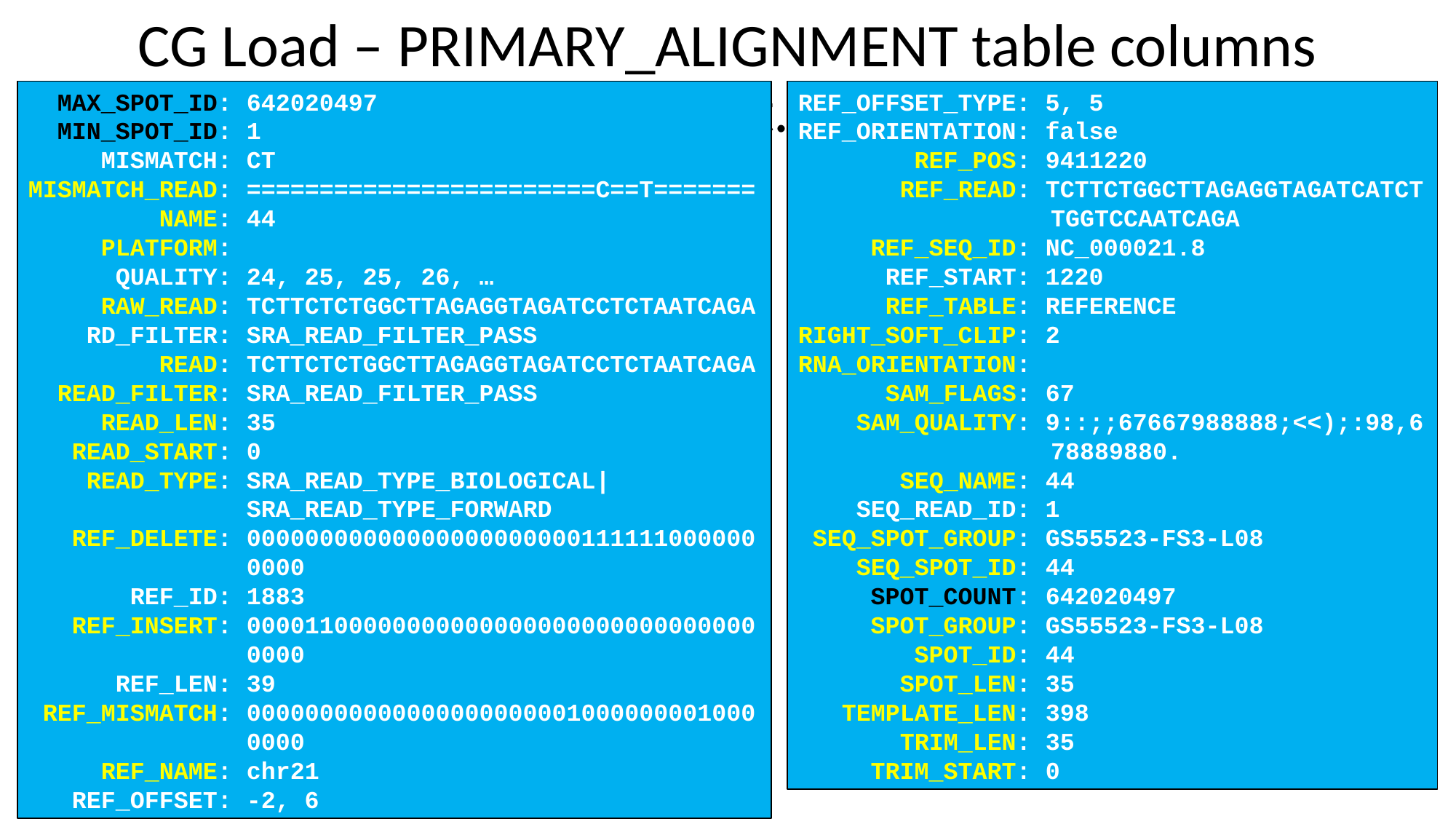

CG Load – PRIMARY_ALIGNMENT table columns (cont.)
  MAX_SPOT_ID: 642020497
  MIN_SPOT_ID: 1
     MISMATCH: CT
MISMATCH_READ: ========================C==T=======
         NAME: 44
     PLATFORM:
      QUALITY: 24, 25, 25, 26, …
     RAW_READ: TCTTCTCTGGCTTAGAGGTAGATCCTCTAATCAGA
    RD_FILTER: SRA_READ_FILTER_PASS
         READ: TCTTCTCTGGCTTAGAGGTAGATCCTCTAATCAGA
  READ_FILTER: SRA_READ_FILTER_PASS
     READ_LEN: 35
   READ_START: 0
    READ_TYPE: SRA_READ_TYPE_BIOLOGICAL| SRA_READ_TYPE_FORWARD
   REF_DELETE: 00000000000000000000000111111000000 0000
       REF_ID: 1883
   REF_INSERT: 00001100000000000000000000000000000 0000
      REF_LEN: 39
 REF_MISMATCH: 00000000000000000000001000000001000 0000
     REF_NAME: chr21
   REF_OFFSET: -2, 6
REF_OFFSET_TYPE: 5, 5
REF_ORIENTATION: false
        REF_POS: 9411220
       REF_READ: TCTTCTGGCTTAGAGGTAGATCATCT TGGTCCAATCAGA
     REF_SEQ_ID: NC_000021.8
      REF_START: 1220
      REF_TABLE: REFERENCE
RIGHT_SOFT_CLIP: 2
RNA_ORIENTATION:
      SAM_FLAGS: 67
    SAM_QUALITY: 9::;;67667988888;<<);:98,6 78889880.
       SEQ_NAME: 44
    SEQ_READ_ID: 1
 SEQ_SPOT_GROUP: GS55523-FS3-L08
    SEQ_SPOT_ID: 44
     SPOT_COUNT: 642020497
     SPOT_GROUP: GS55523-FS3-L08
        SPOT_ID: 44
       SPOT_LEN: 35
   TEMPLATE_LEN: 398
       TRIM_LEN: 35
     TRIM_START: 0